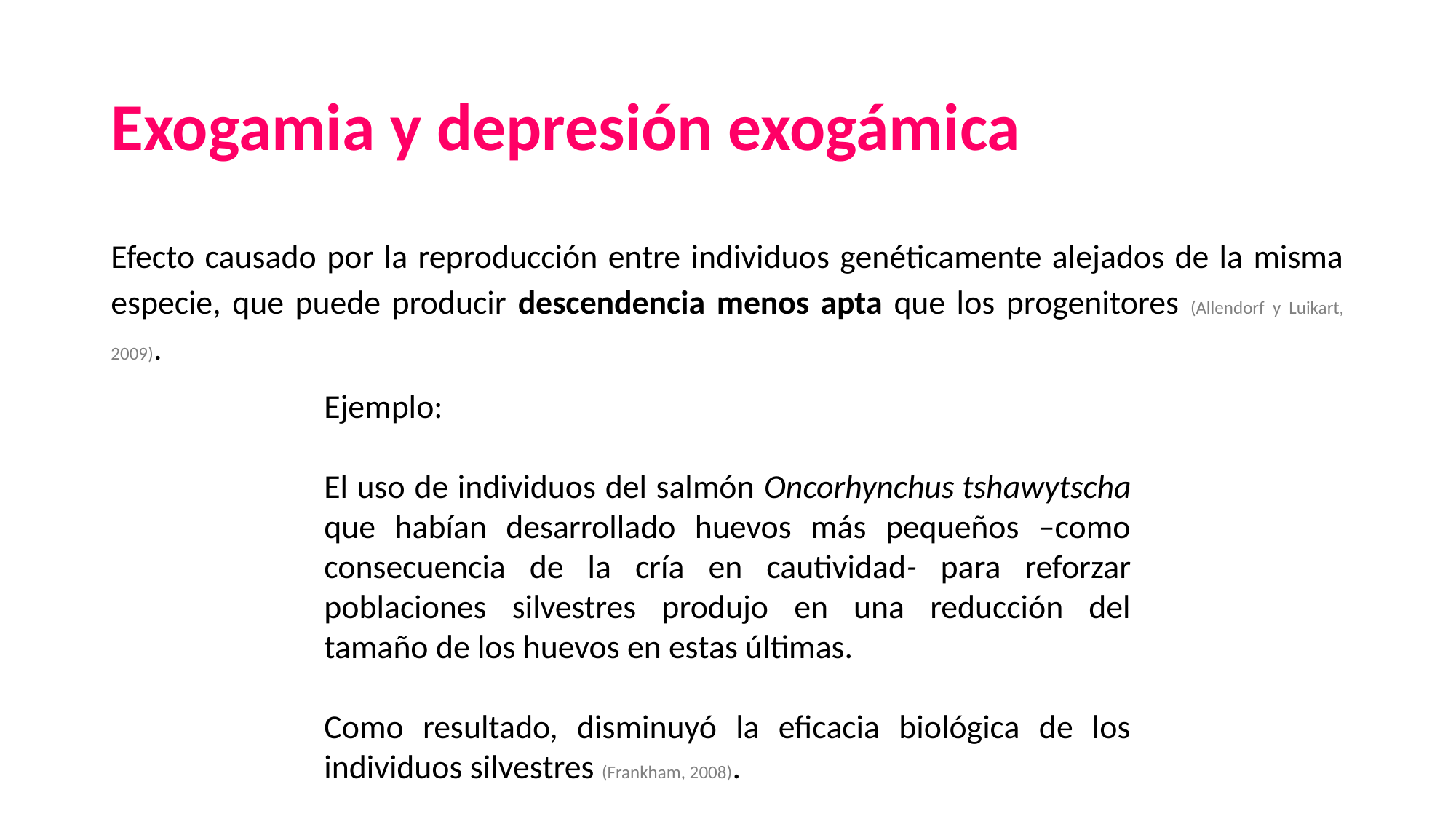

# Exogamia y depresión exogámica
Efecto causado por la reproducción entre individuos genéticamente alejados de la misma especie, que puede producir descendencia menos apta que los progenitores (Allendorf y Luikart, 2009).

Ejemplo:

El uso de individuos del salmón Oncorhynchus tshawytscha que habían desarrollado huevos más pequeños –como consecuencia de la cría en cautividad- para reforzar poblaciones silvestres produjo en una reducción del tamaño de los huevos en estas últimas.

Como resultado, disminuyó la eficacia biológica de los individuos silvestres (Frankham, 2008).